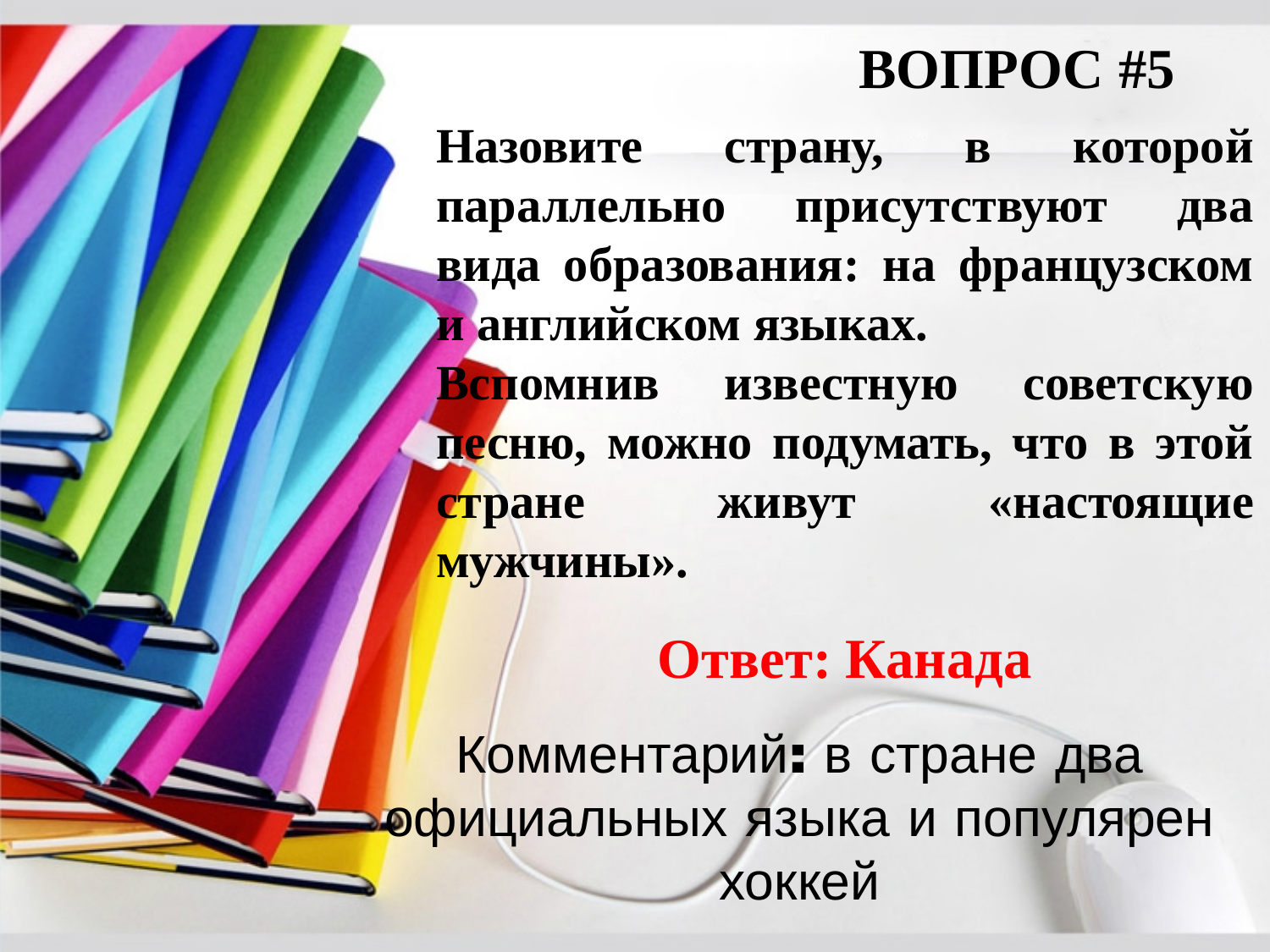

ВОПРОС #5
Назовите страну, в которой параллельно присутствуют два вида образования: на французском и английском языках.
Вспомнив известную советскую песню, можно подумать, что в этой стране живут «настоящие мужчины».
Ответ: Канада
Комментарий: в стране два официальных языка и популярен хоккей